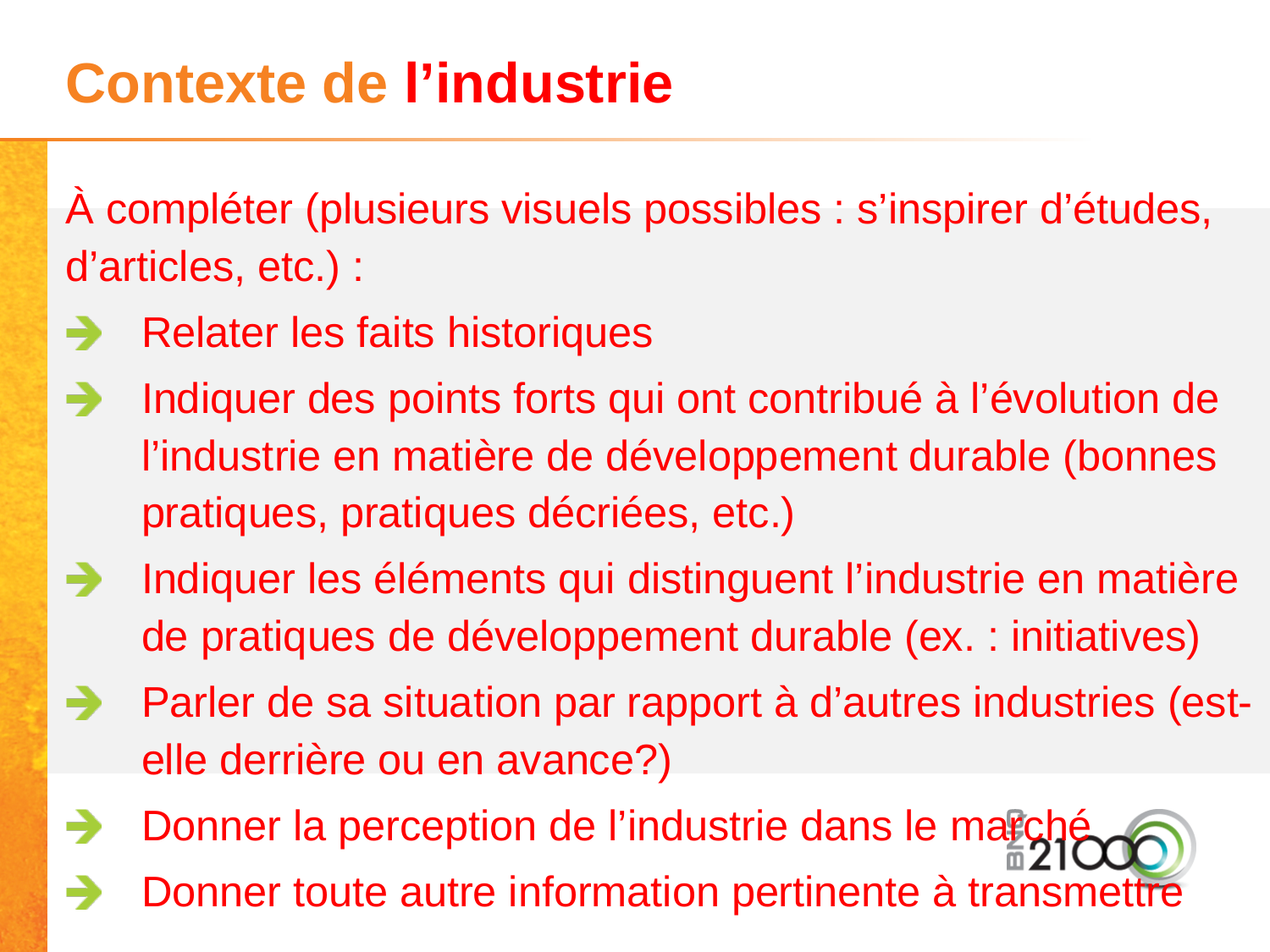

# Contexte de l’industrie
À compléter (plusieurs visuels possibles : s’inspirer d’études, d’articles, etc.) :
Relater les faits historiques
Indiquer des points forts qui ont contribué à l’évolution de l’industrie en matière de développement durable (bonnes pratiques, pratiques décriées, etc.)
Indiquer les éléments qui distinguent l’industrie en matière de pratiques de développement durable (ex. : initiatives)
Parler de sa situation par rapport à d’autres industries (est-elle derrière ou en avance?)
Donner la perception de l’industrie dans le marché
Donner toute autre information pertinente à transmettre